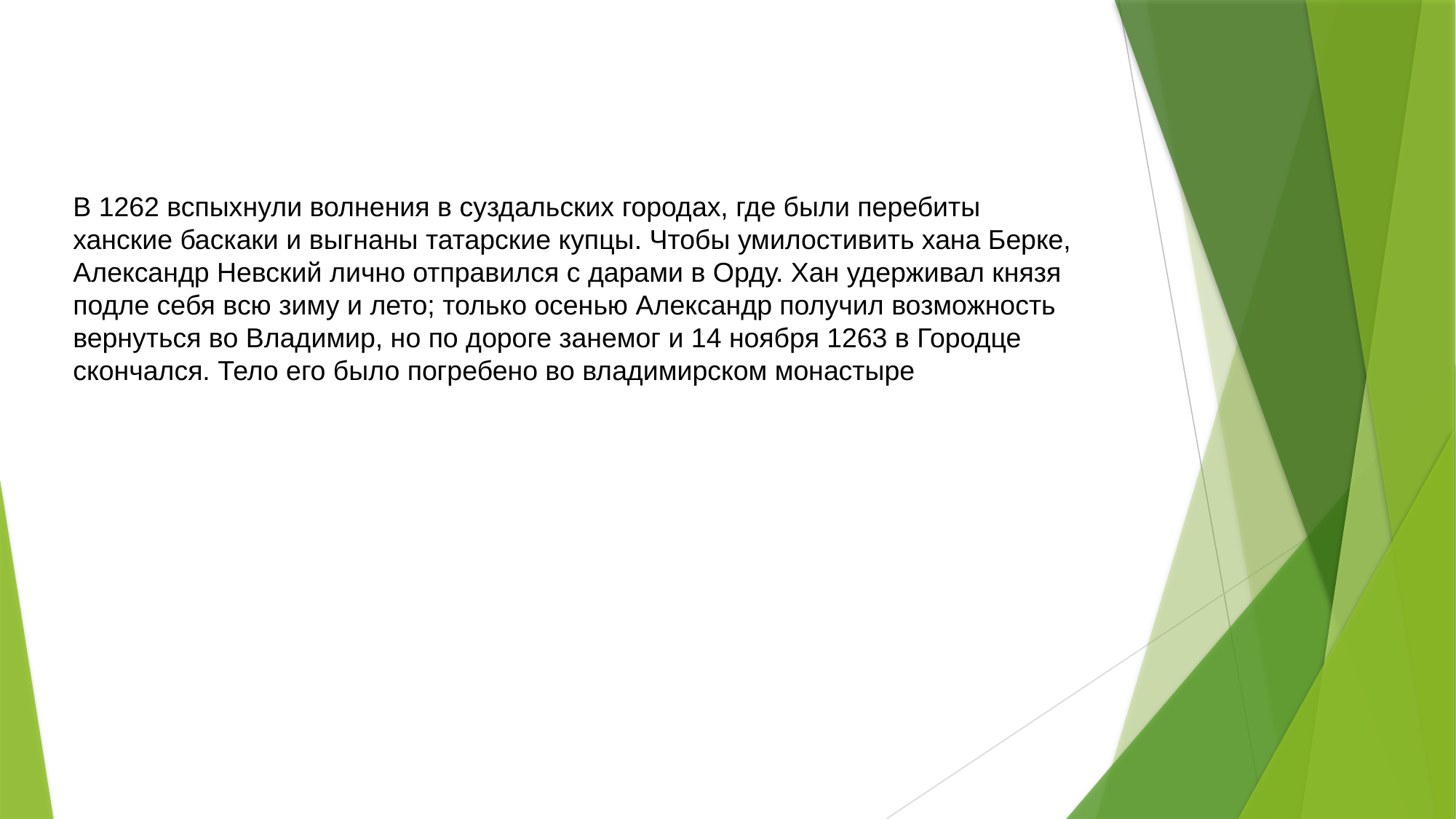

В 1262 вспыхнули волнения в суздальских городах, где были перебиты ханские баскаки и выгнаны татарские купцы. Чтобы умилостивить хана Берке, Александр Невский лично отправился с дарами в Орду. Хан удерживал князя подле себя всю зиму и лето; только осенью Александр получил возможность вернуться во Владимир, но по дороге занемог и 14 ноября 1263 в Городце скончался. Тело его было погребено во владимирском монастыре